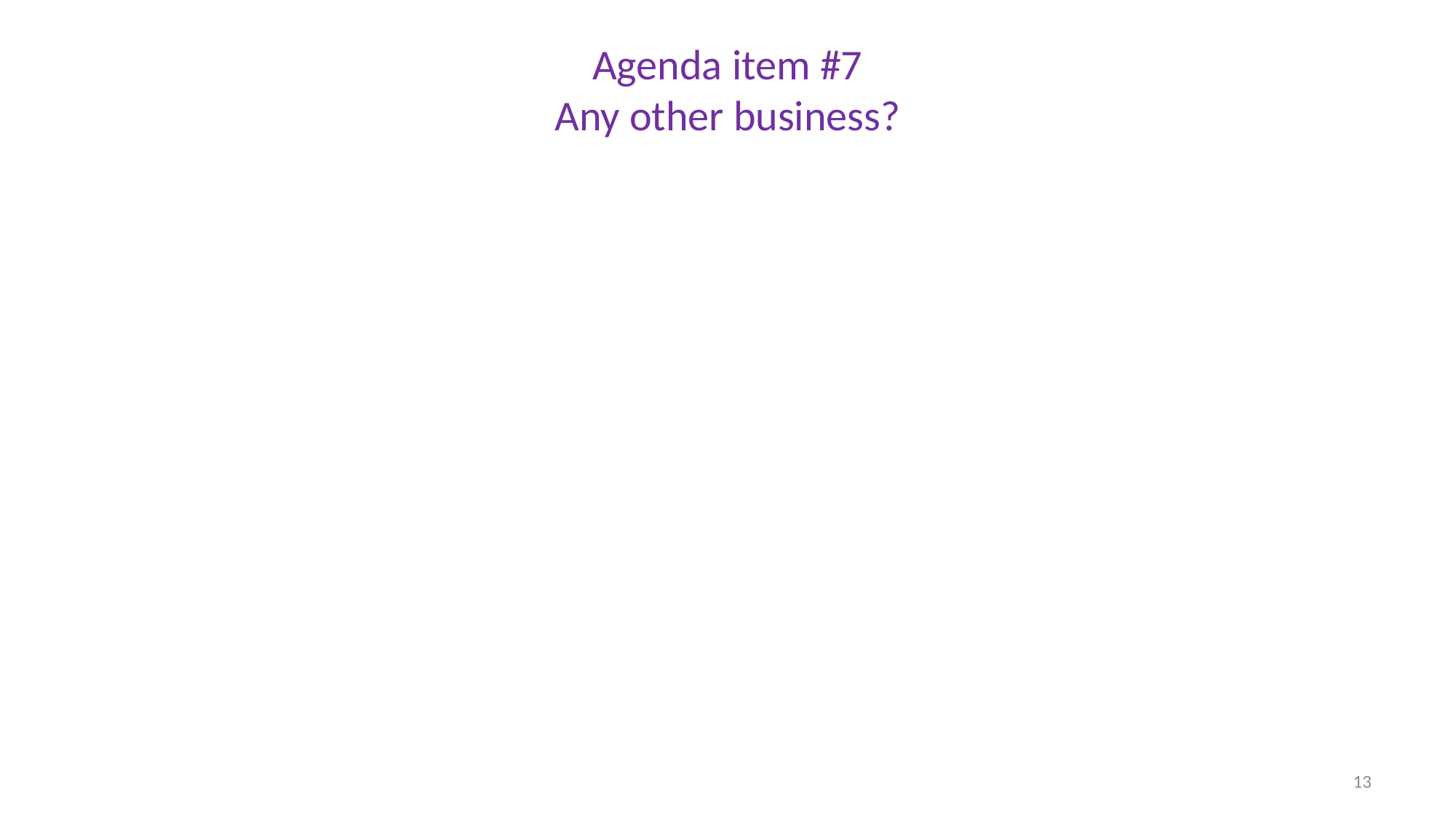

Agenda item #7
Any other business?
13